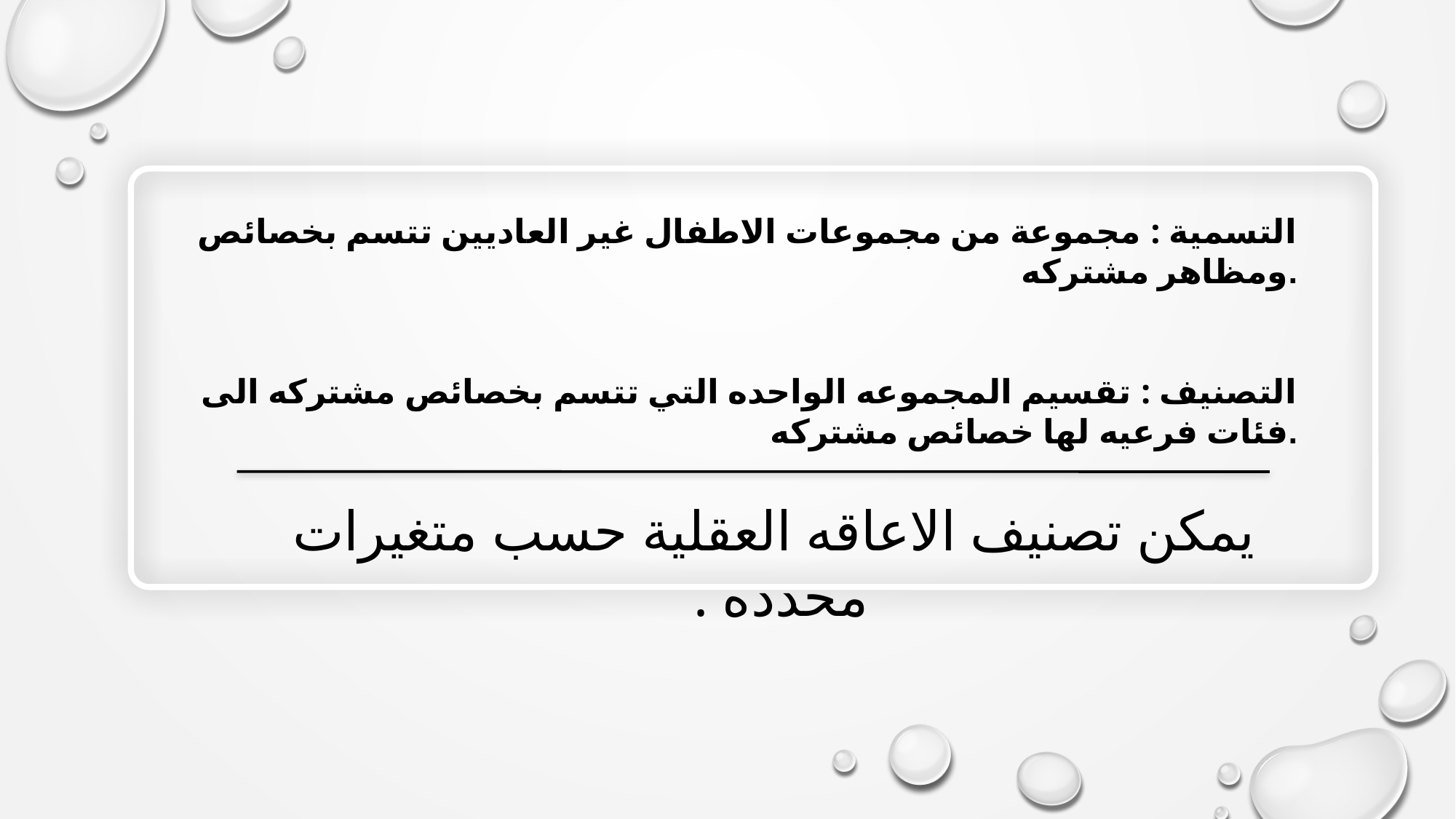

التسمية : مجموعة من مجموعات الاطفال غير العاديين تتسم بخصائص ومظاهر مشتركه.

التصنيف : تقسيم المجموعه الواحده التي تتسم بخصائص مشتركه الى فئات فرعيه لها خصائص مشتركه.
يمكن تصنيف الاعاقه العقلية حسب متغيرات محدده .